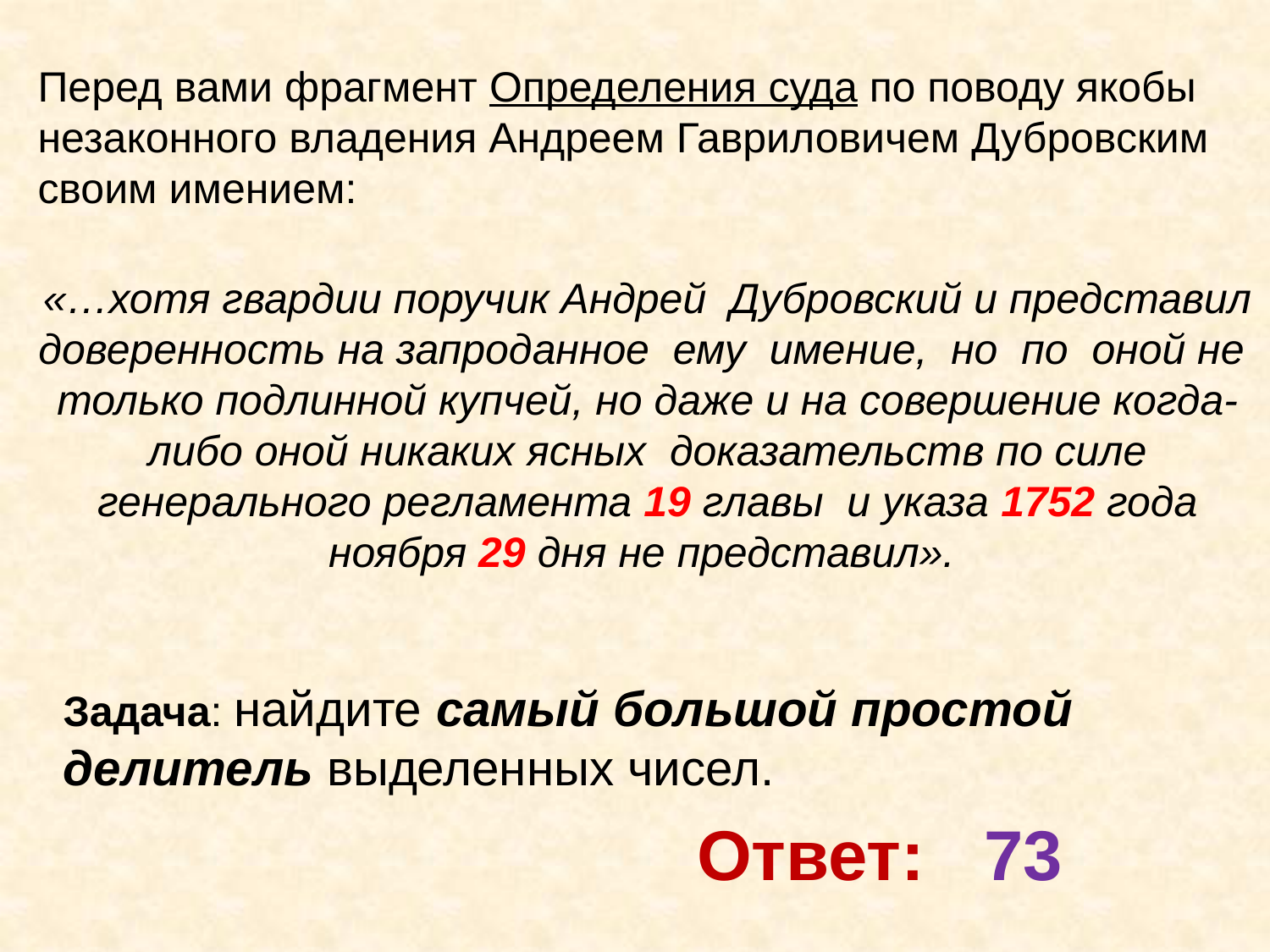

Перед вами фрагмент Определения суда по поводу якобы незаконного владения Андреем Гавриловичем Дубровским своим имением:

«…хотя гвардии поручик Андрей  Дубровский и представил доверенность на запроданное  ему  имение,  но  по  оной не  только подлинной купчей, но даже и на совершение когда-либо оной никаких ясных  доказательств по силе генерального регламента 19 главы  и указа 1752 года ноября 29 дня не представил».

Задача: найдите самый большой простой делитель выделенных чисел.
Ответ:   73